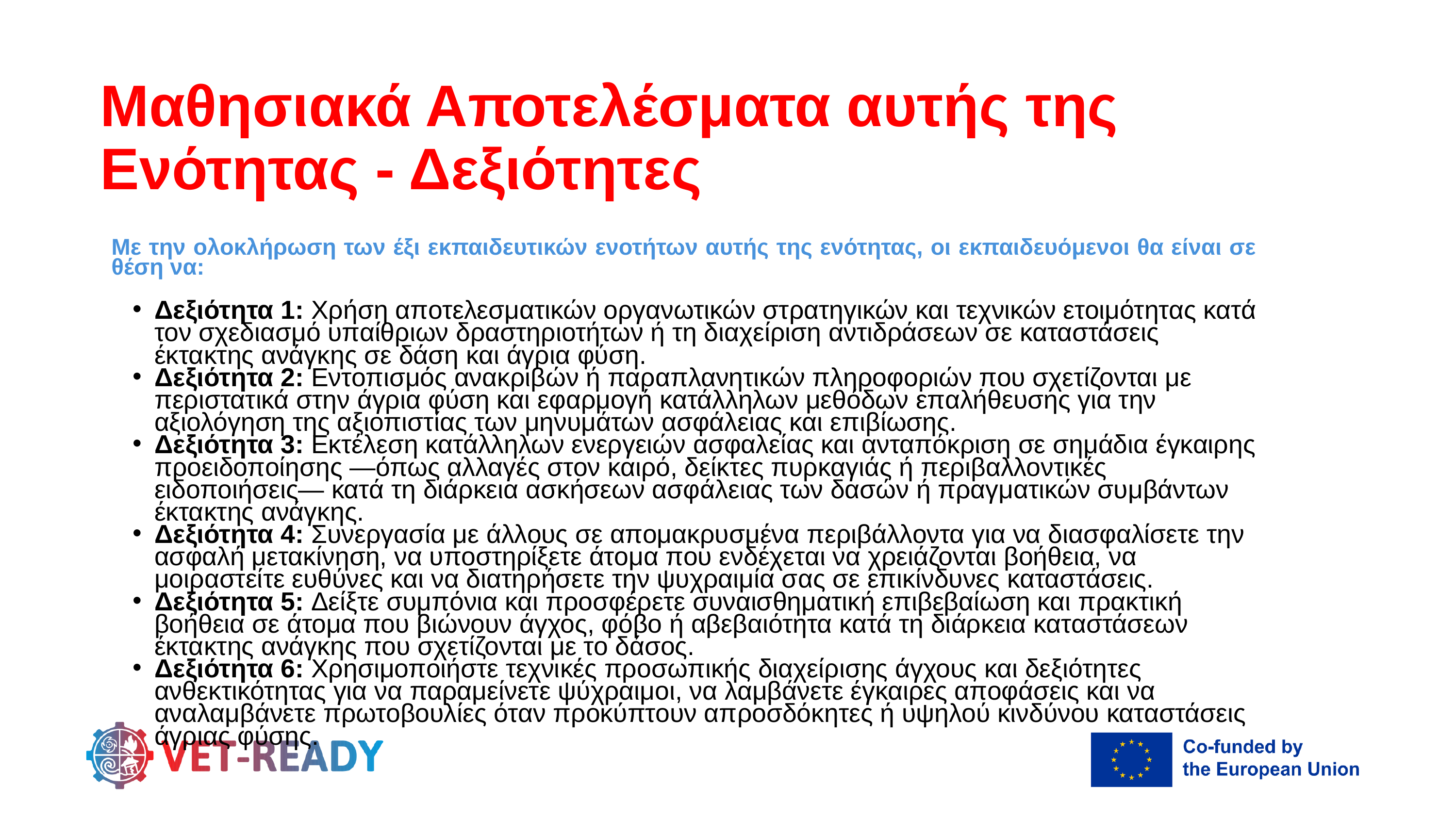

Μαθησιακά Αποτελέσματα αυτής της Ενότητας - Δεξιότητες
Με την ολοκλήρωση των έξι εκπαιδευτικών ενοτήτων αυτής της ενότητας, οι εκπαιδευόμενοι θα είναι σε θέση να:

Δεξιότητα 1: Χρήση αποτελεσματικών οργανωτικών στρατηγικών και τεχνικών ετοιμότητας κατά τον σχεδιασμό υπαίθριων δραστηριοτήτων ή τη διαχείριση αντιδράσεων σε καταστάσεις έκτακτης ανάγκης σε δάση και άγρια ​​φύση.
Δεξιότητα 2: Εντοπισμός ανακριβών ή παραπλανητικών πληροφοριών που σχετίζονται με περιστατικά στην άγρια ​​φύση και εφαρμογή κατάλληλων μεθόδων επαλήθευσης για την αξιολόγηση της αξιοπιστίας των μηνυμάτων ασφάλειας και επιβίωσης.
Δεξιότητα 3: Εκτέλεση κατάλληλων ενεργειών ασφαλείας και ανταπόκριση σε σημάδια έγκαιρης προειδοποίησης —όπως αλλαγές στον καιρό, δείκτες πυρκαγιάς ή περιβαλλοντικές ειδοποιήσεις— κατά τη διάρκεια ασκήσεων ασφάλειας των δασών ή πραγματικών συμβάντων έκτακτης ανάγκης.
Δεξιότητα 4: Συνεργασία με άλλους σε απομακρυσμένα περιβάλλοντα για να διασφαλίσετε την ασφαλή μετακίνηση, να υποστηρίξετε άτομα που ενδέχεται να χρειάζονται βοήθεια, να μοιραστείτε ευθύνες και να διατηρήσετε την ψυχραιμία σας σε επικίνδυνες καταστάσεις.
Δεξιότητα 5: Δείξτε συμπόνια και προσφέρετε συναισθηματική επιβεβαίωση και πρακτική βοήθεια σε άτομα που βιώνουν άγχος, φόβο ή αβεβαιότητα κατά τη διάρκεια καταστάσεων έκτακτης ανάγκης που σχετίζονται με το δάσος.
Δεξιότητα 6: Χρησιμοποιήστε τεχνικές προσωπικής διαχείρισης άγχους και δεξιότητες ανθεκτικότητας για να παραμείνετε ψύχραιμοι, να λαμβάνετε έγκαιρες αποφάσεις και να αναλαμβάνετε πρωτοβουλίες όταν προκύπτουν απροσδόκητες ή υψηλού κινδύνου καταστάσεις άγριας φύσης.